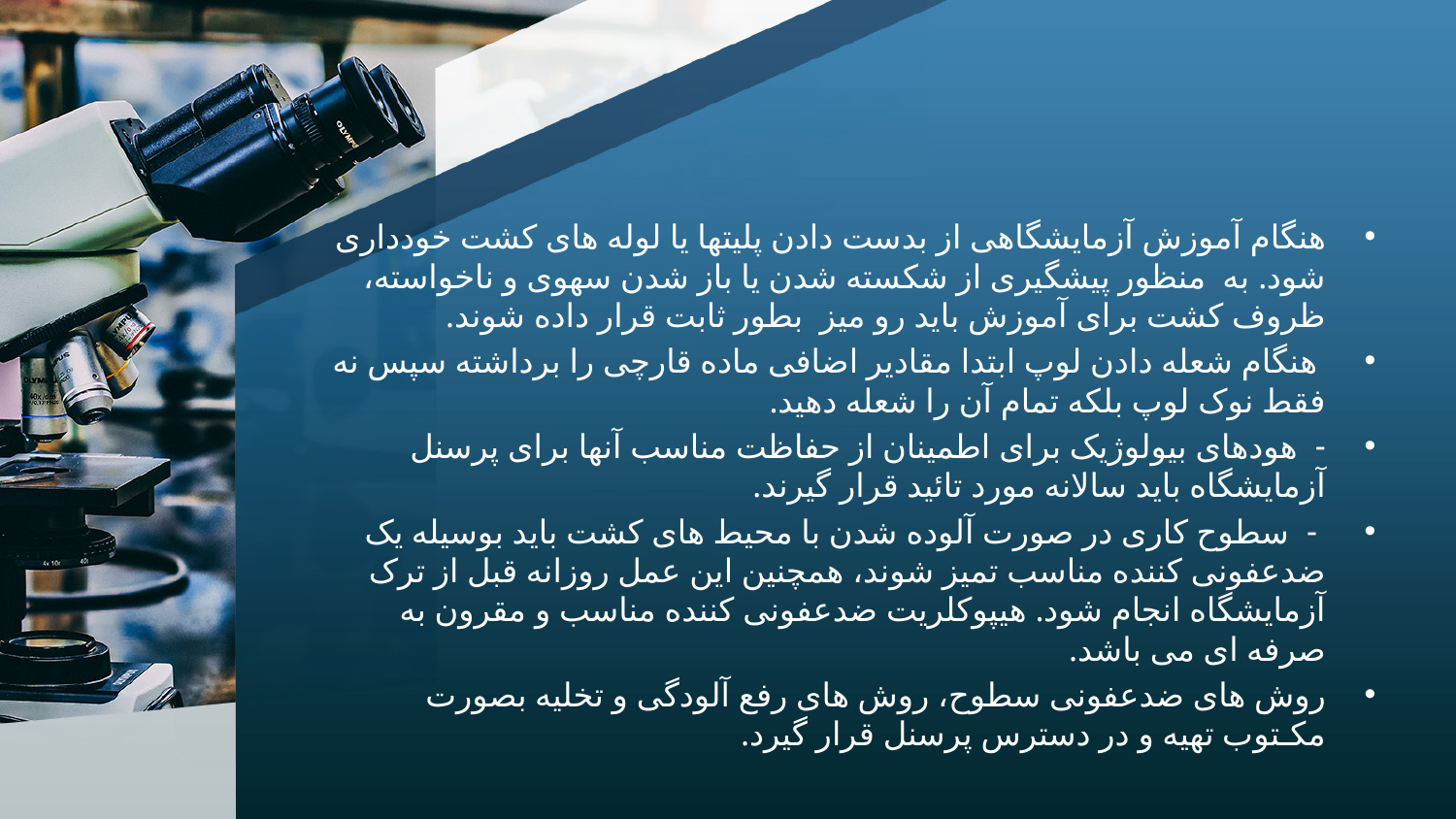

#
هنگام آموزش آزمایشگاهی از بدست دادن پلیتها یا لوله های کشت خودداری شود. به  منظور پیشگیری از شکسته شدن یا باز شدن سهوی و ناخواسته، ظروف کشت برای آموزش باید رو میز  بطور ثابت قرار داده شوند.
 هنگام شعله دادن لوپ ابتدا مقادیر اضافی ماده قارچی را برداشته سپس نه فقط نوک لوپ بلکه تمام آن را شعله دهید.
-  هودهای بیولوژیک برای اطمینان از حفاظت مناسب آنها برای پرسنل آزمایشگاه باید سالانه مورد تائید قرار گیرند.
 -  سطوح کاری در صورت آلوده شدن با محیط های کشت باید بوسیله یک ضدعفونی کننده مناسب تمیز شوند، همچنین این عمل روزانه قبل از ترک آزمایشگاه انجام شود. هیپوکلریت ضدعفونی کننده مناسب و مقرون به صرفه ای می باشد.
روش های ضدعفونی سطوح، روش های رفع آلودگی و تخلیه بصورت مکـتوب تهیه و در دسترس پرسنل قرار گیرد.